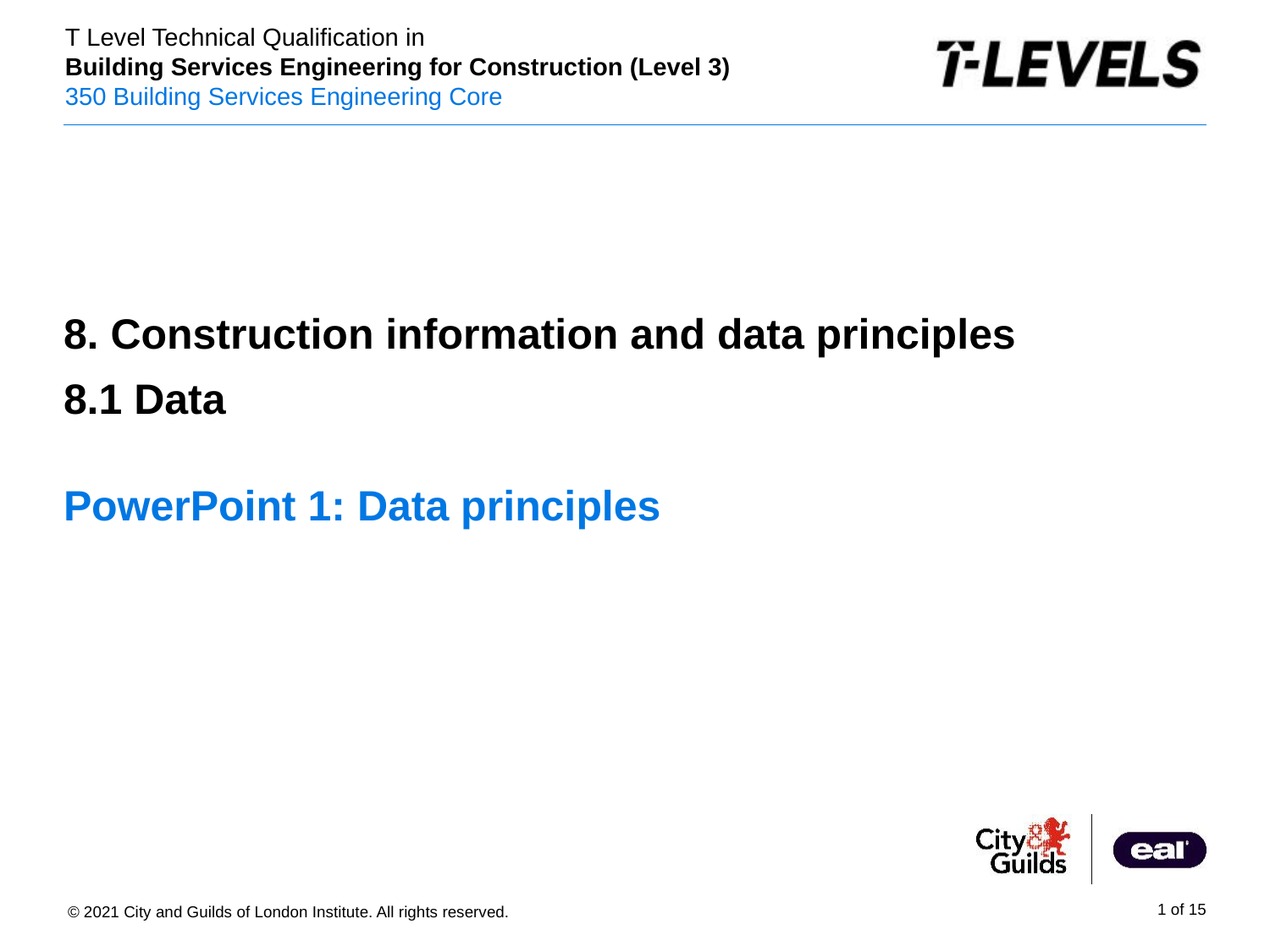

8. Construction information and data principles
8.1 Data
# PowerPoint 1: Data principles